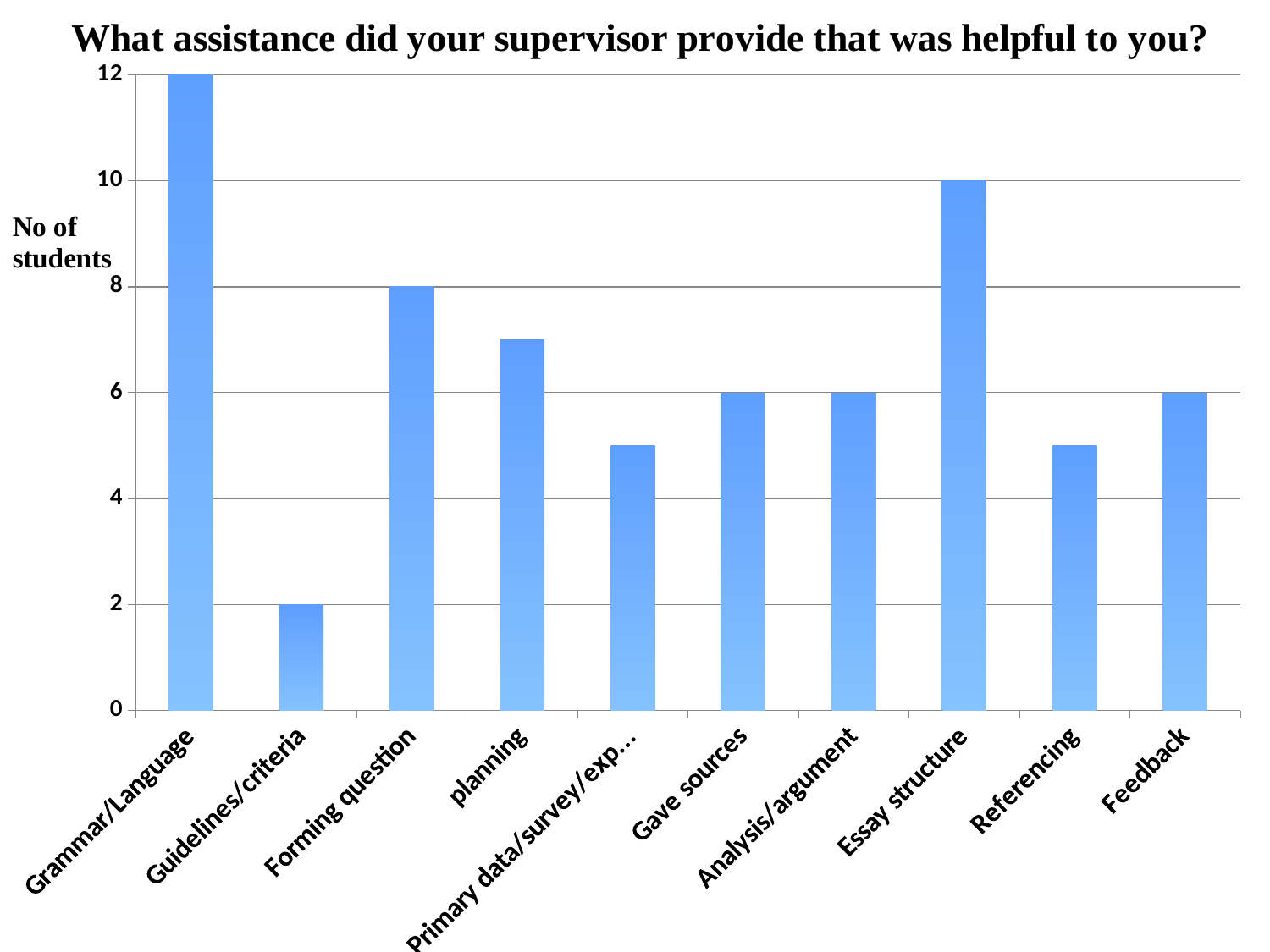

### Chart

| Category |  |
|---|---|
| Grammar/Language | 12.0 |
| Guidelines/criteria | 2.0 |
| Forming question | 8.0 |
| planning | 7.0 |
| Primary data/survey/experiemnt | 5.0 |
| Gave sources | 6.0 |
| Analysis/argument | 6.0 |
| Essay structure | 10.0 |
| Referencing | 5.0 |
| Feedback | 6.0 |